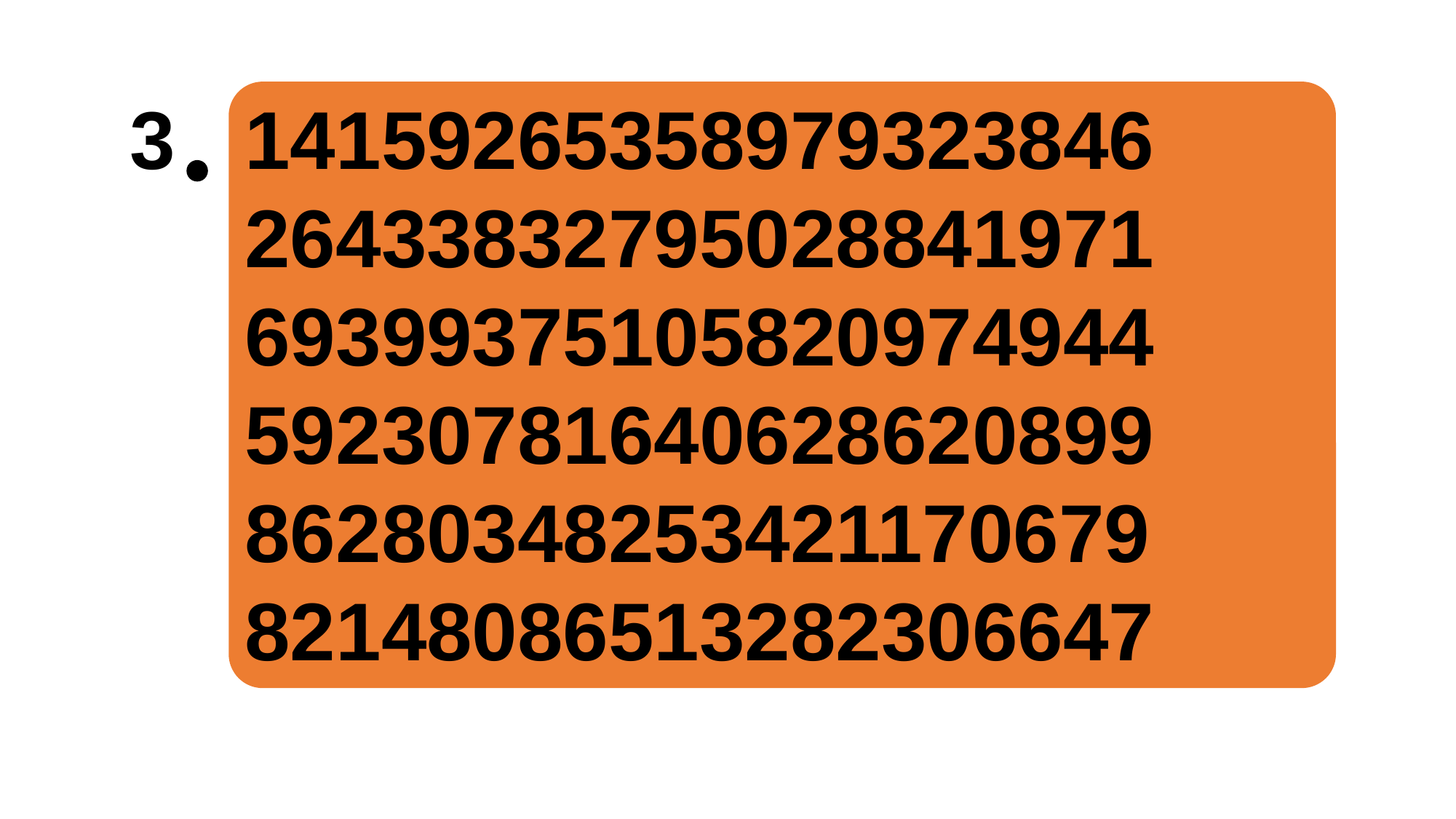

3

14159265358979323846
26433832795028841971
69399375105820974944
59230781640628620899
86280348253421170679
82148086513282306647